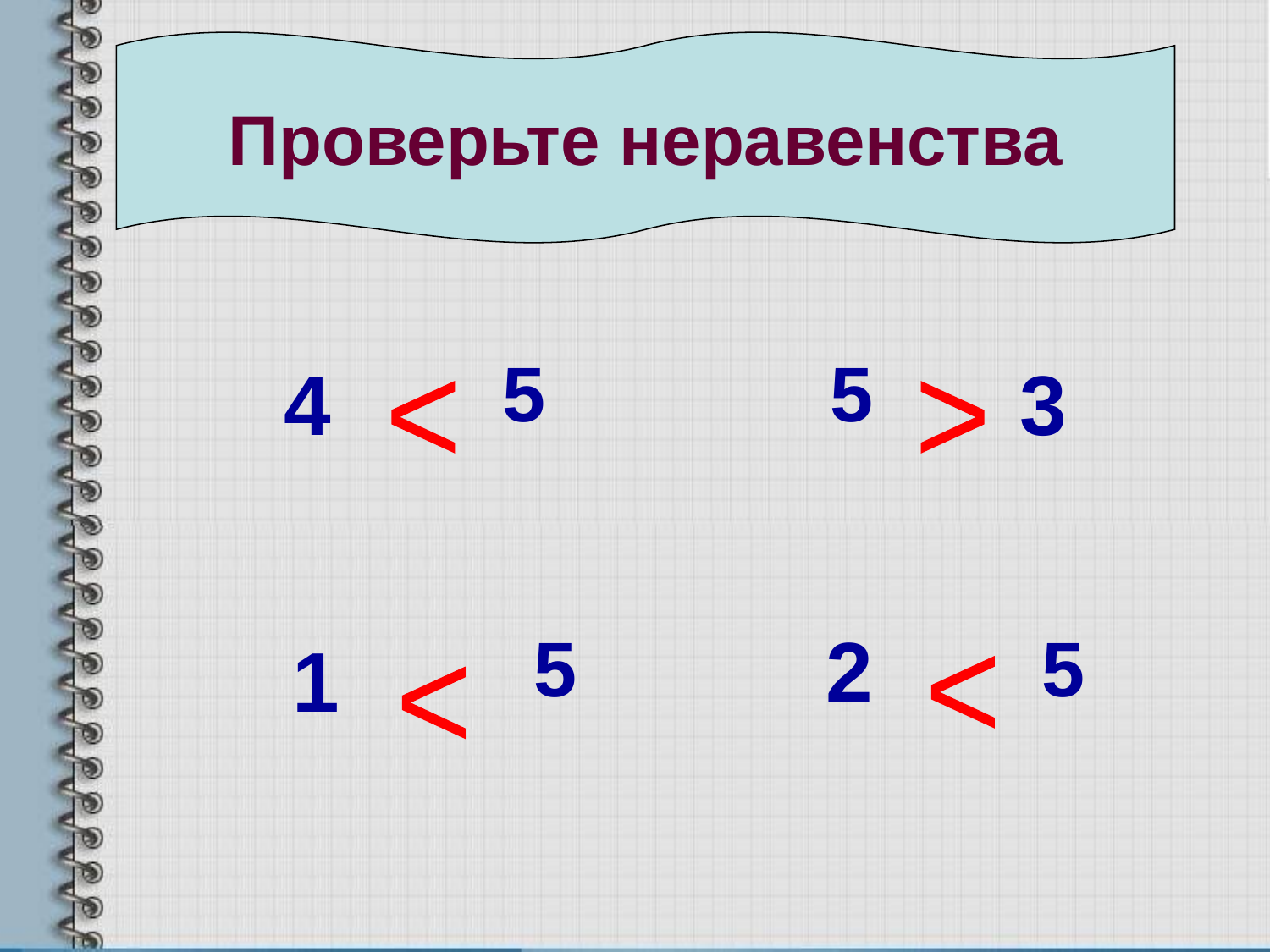

Проверьте неравенства
#
5
5
4
3
<
<
2
5
5
1
<
<